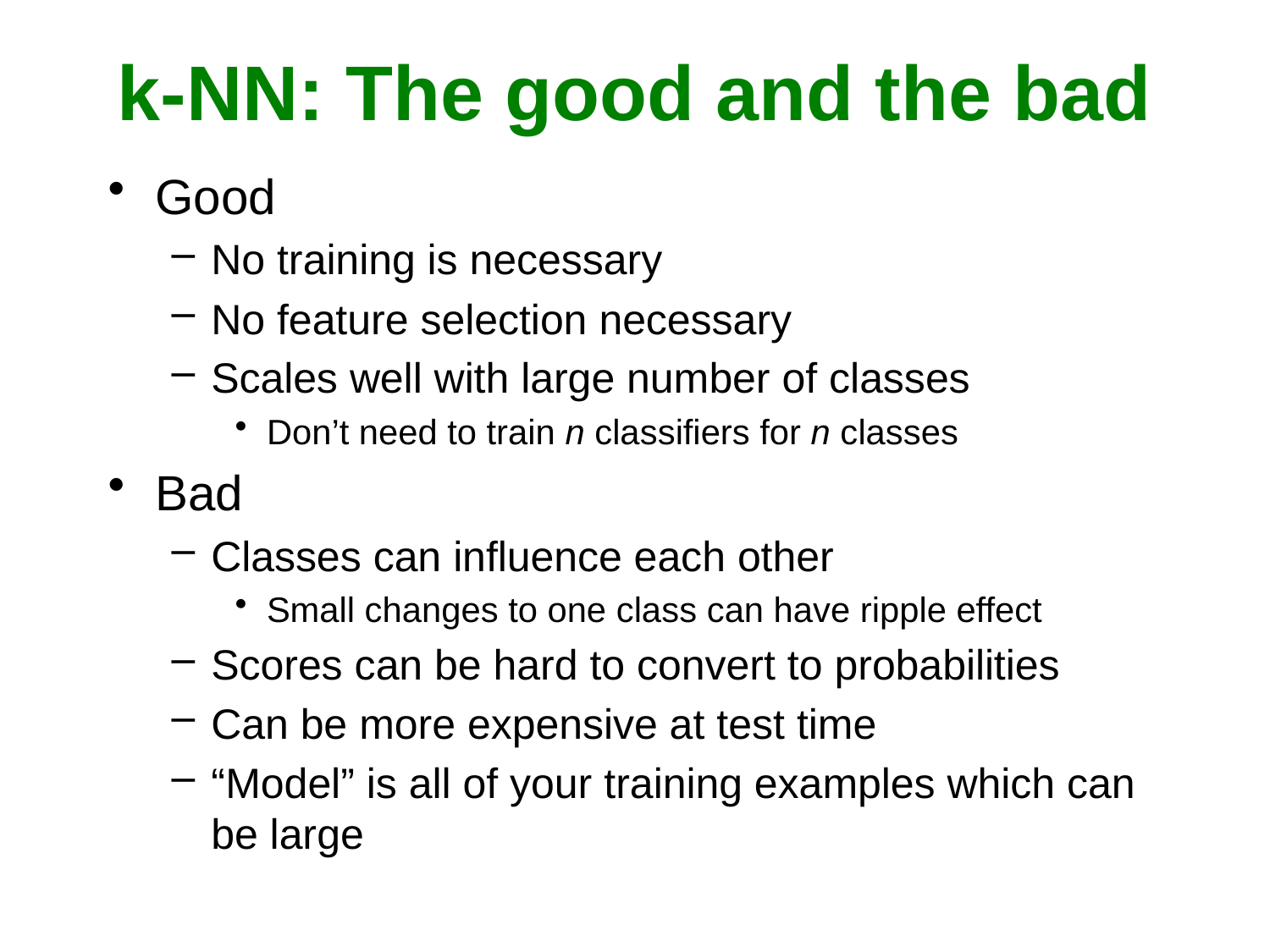

# k-NN: The good and the bad
Good
No training is necessary
No feature selection necessary
Scales well with large number of classes
Don’t need to train n classifiers for n classes
Bad
Classes can influence each other
Small changes to one class can have ripple effect
Scores can be hard to convert to probabilities
Can be more expensive at test time
“Model” is all of your training examples which can be large